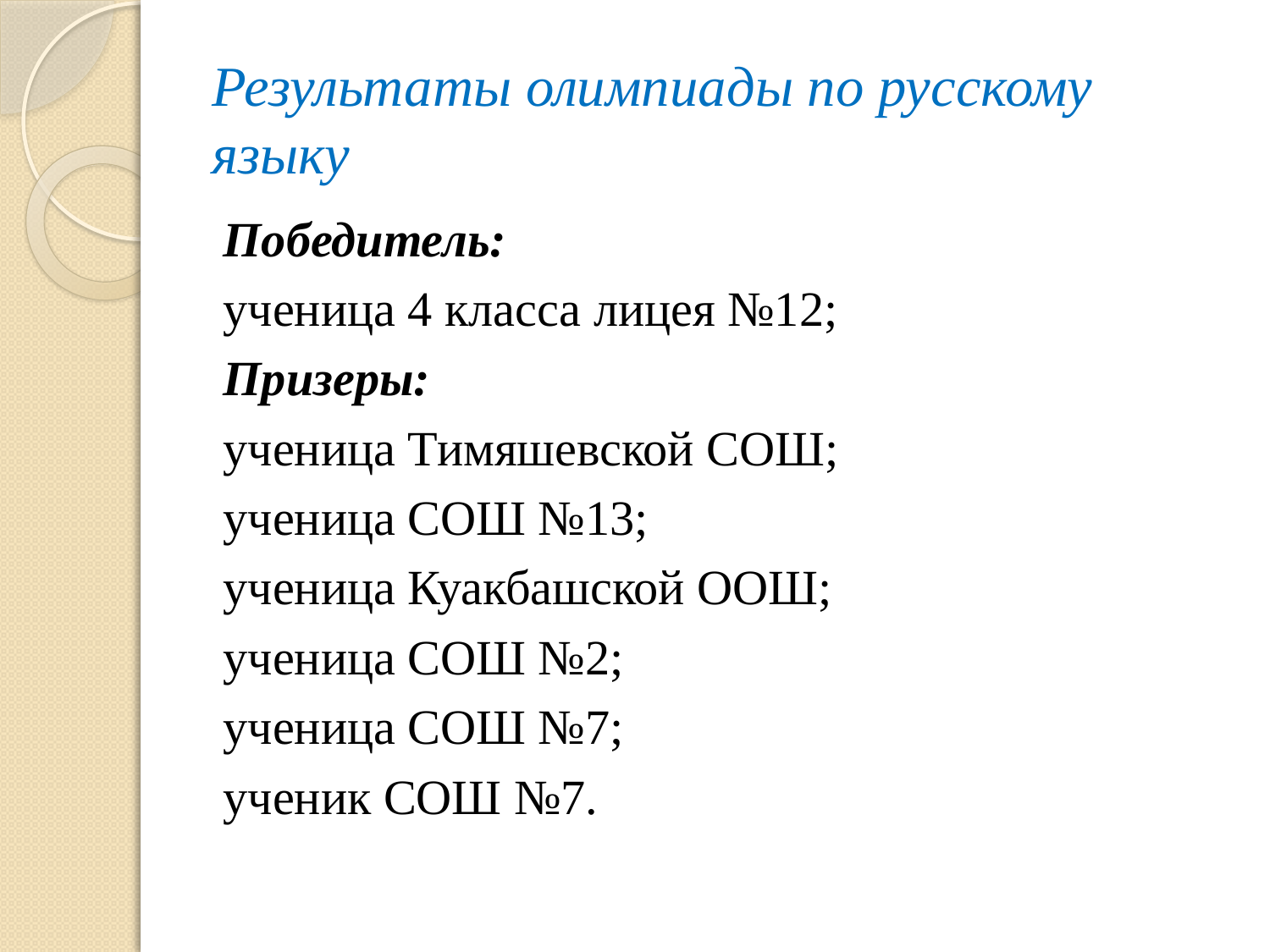

# Результаты олимпиады по русскому языку
Победитель:
ученица 4 класса лицея №12;
Призеры:
ученица Тимяшевской СОШ;
ученица СОШ №13;
ученица Куакбашской ООШ;
ученица СОШ №2;
ученица СОШ №7;
ученик СОШ №7.